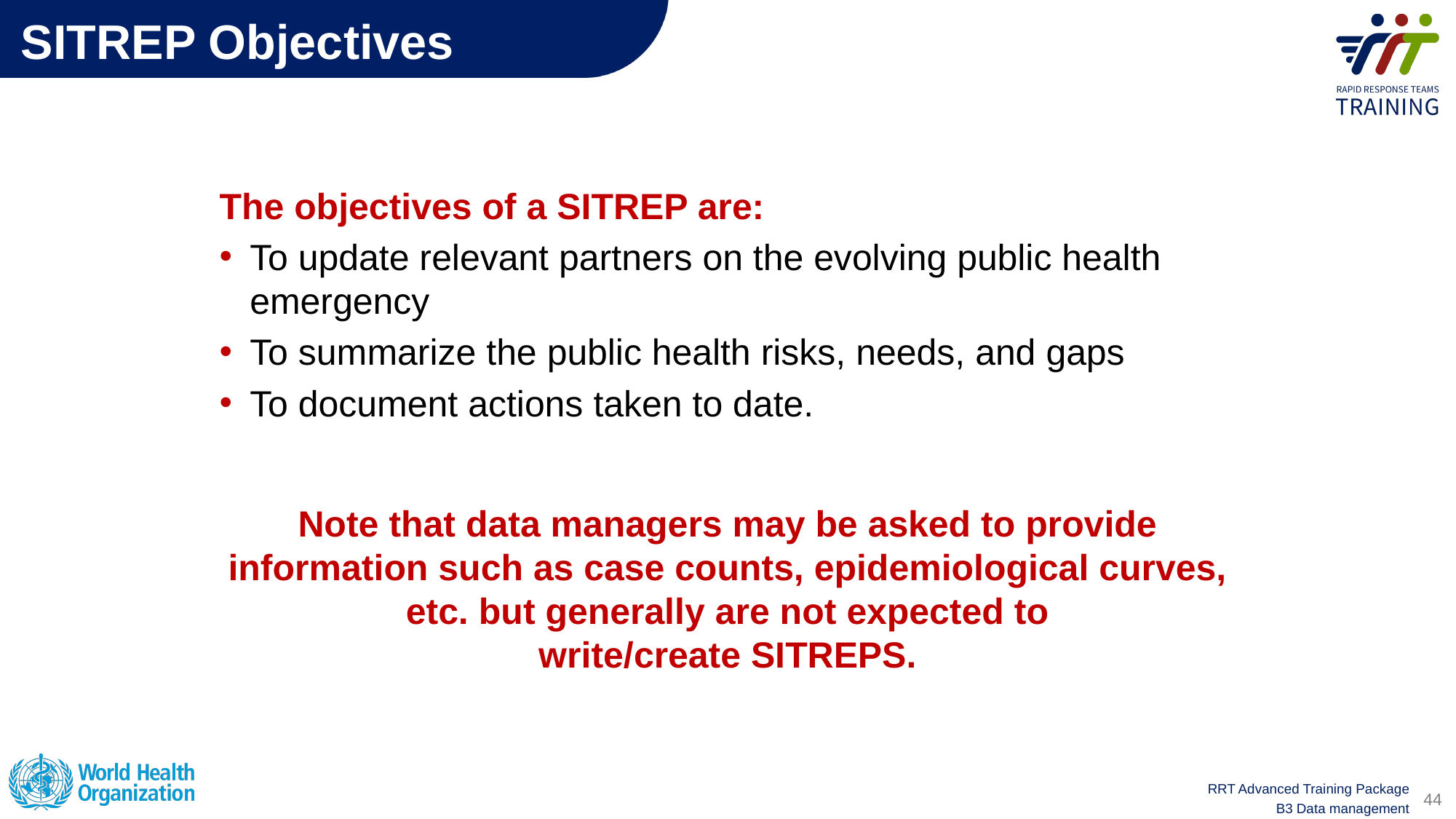

SITREP Objectives
The objectives of a SITREP are:
To update relevant partners on the evolving public health emergency
To summarize the public health risks, needs, and gaps
To document actions taken to date.

Note that data managers may be asked to provide information such as case counts, epidemiological curves, etc. but generally are not expected to write/create SITREPS.